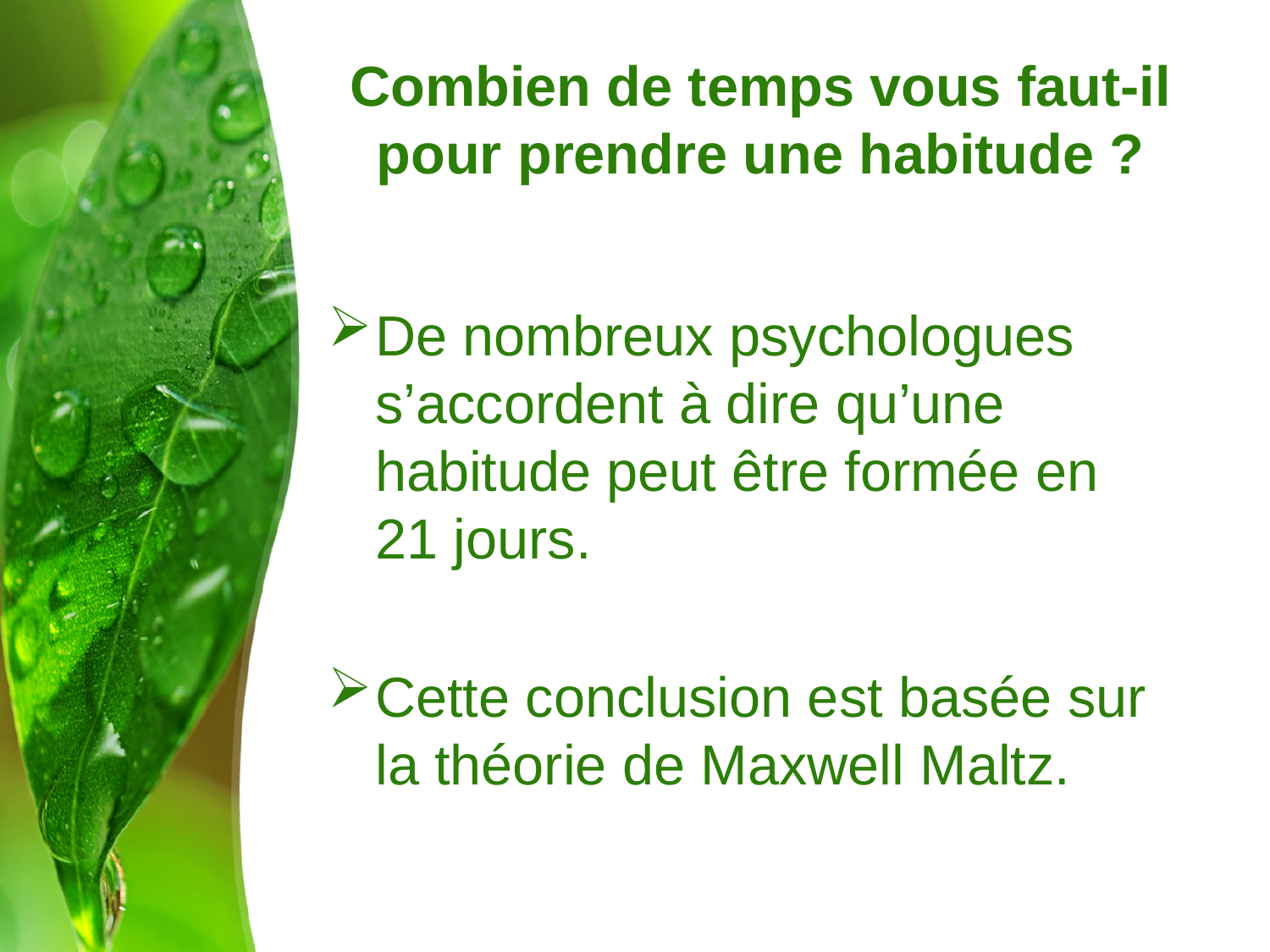

# Combien de temps vous faut-il pour prendre une habitude ?
De nombreux psychologues s’accordent à dire qu’une habitude peut être formée en 21 jours.

Cette conclusion est basée sur la théorie de Maxwell Maltz.